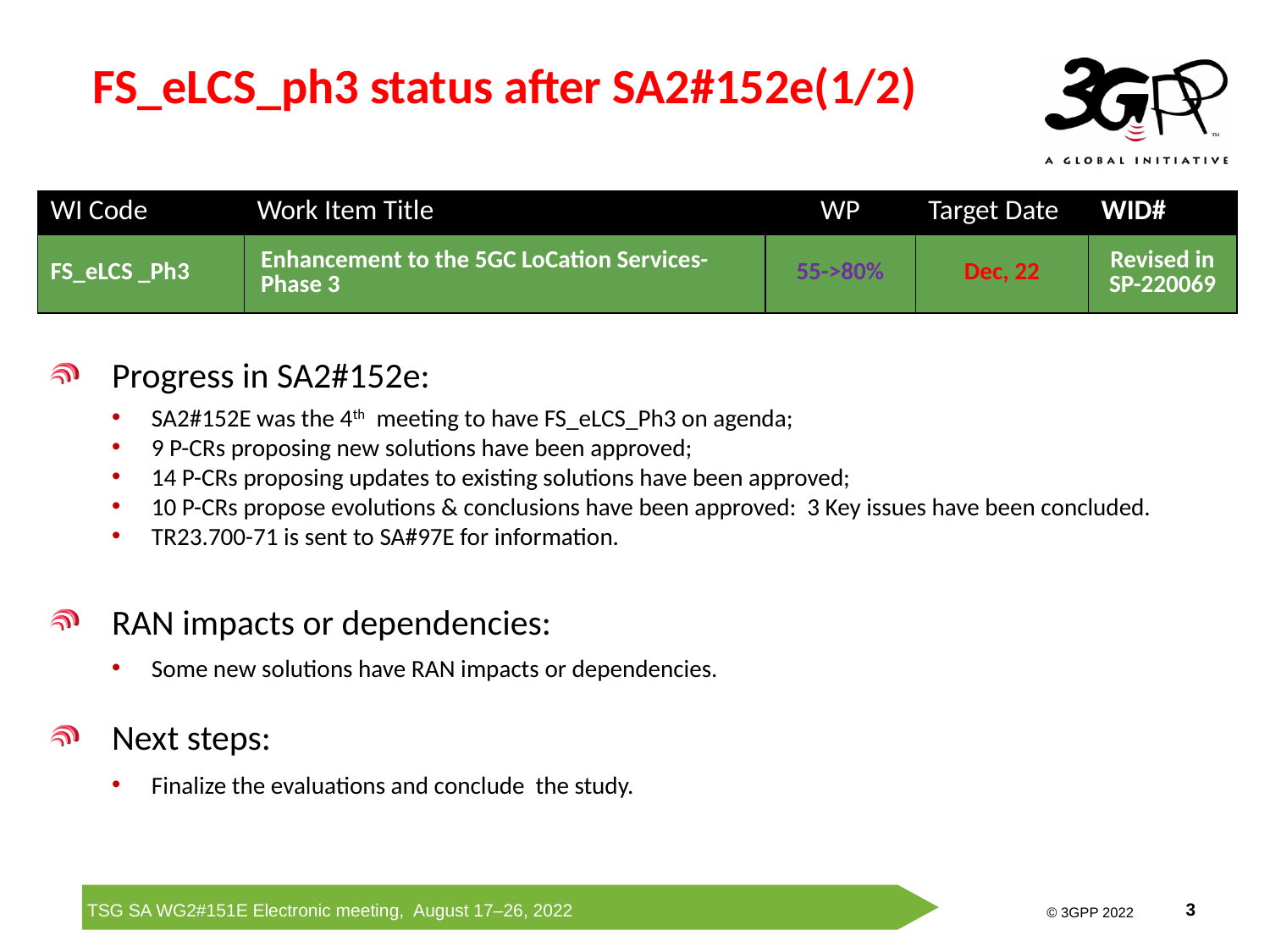

FS_eLCS_ph3 status after SA2#152e(1/2)
| WI Code | Work Item Title | WP | Target Date | WID# |
| --- | --- | --- | --- | --- |
| FS\_eLCS \_Ph3 | Enhancement to the 5GC LoCation Services-Phase 3 | 55->80% | Dec, 22 | Revised in SP-220069 |
Progress in SA2#152e:
SA2#152E was the 4th  meeting to have FS_eLCS_Ph3 on agenda;
9 P-CRs proposing new solutions have been approved;
14 P-CRs proposing updates to existing solutions have been approved;
10 P-CRs propose evolutions & conclusions have been approved:  3 Key issues have been concluded.
TR23.700-71 is sent to SA#97E for information.

RAN impacts or dependencies:
Some new solutions have RAN impacts or dependencies.

Next steps:
Finalize the evaluations and conclude  the study.